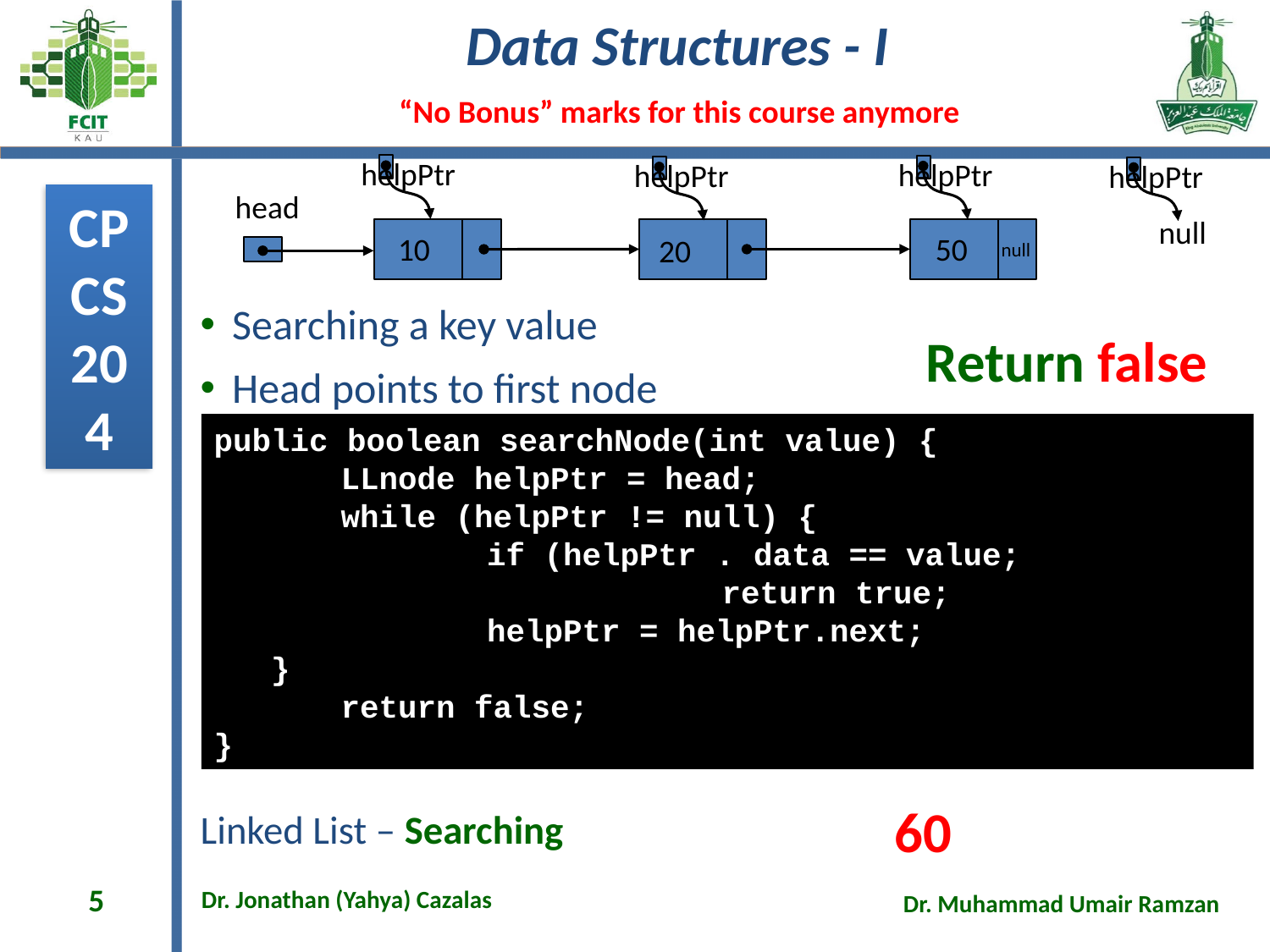

helpPtr

helpPtr

helpPtr

helpPtr

head

10
50
20
null

null
Searching a key value
Head points to first node

Return false
public boolean searchNode(int value) {
 	LLnode helpPtr = head;
	while (helpPtr != null) {
	   	 if (helpPtr . data == value;
				return true;
		 helpPtr = helpPtr.next;
   }
	return false;
}
60
# Linked List – Searching
5